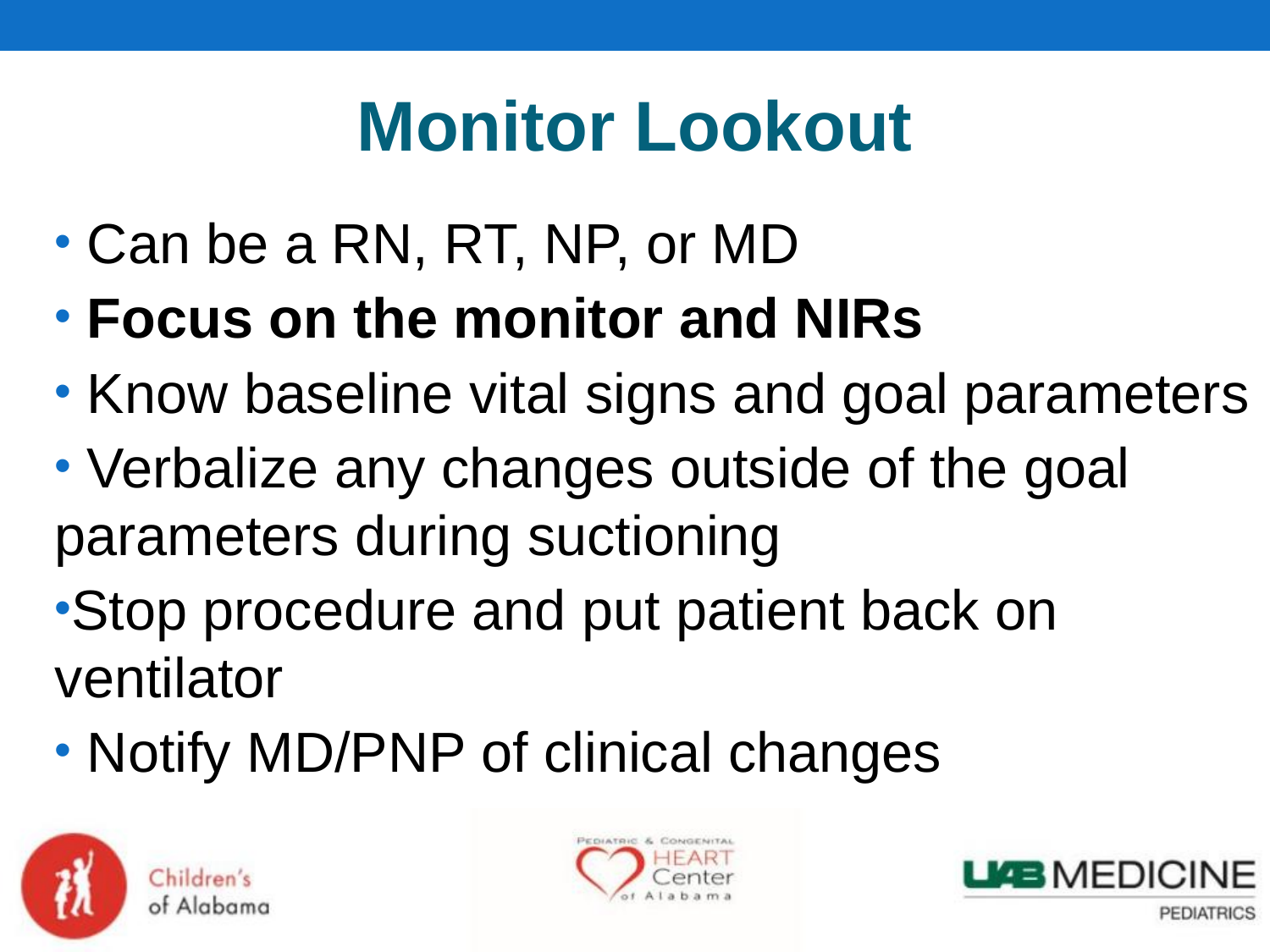

Monitor Lookout
 Can be a RN, RT, NP, or MD
 Focus on the monitor and NIRs
 Know baseline vital signs and goal parameters
 Verbalize any changes outside of the goal 	parameters during suctioning
Stop procedure and put patient back on 	ventilator
 Notify MD/PNP of clinical changes